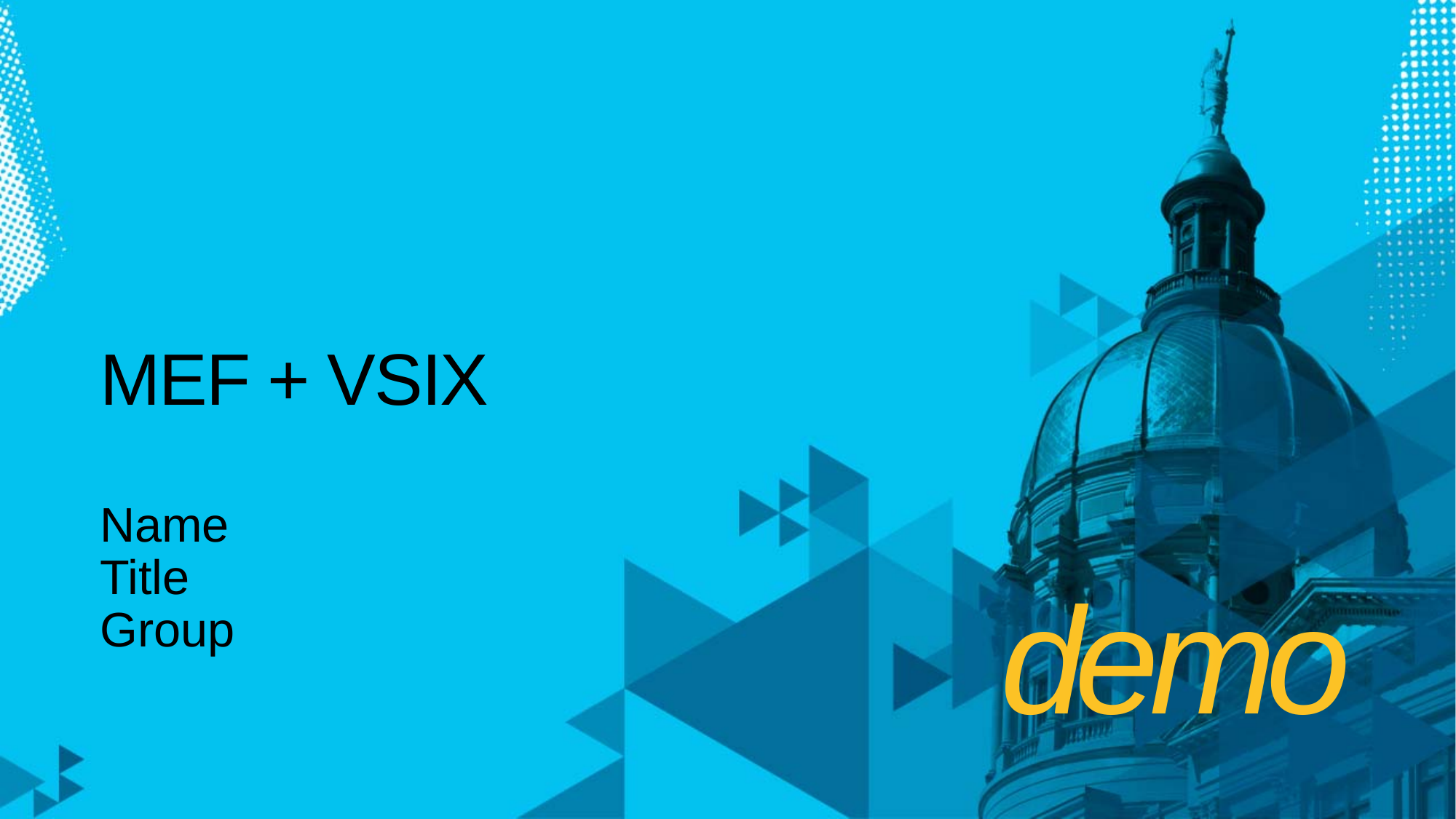

# MEF + VSIX
Name
Title
Group
demo